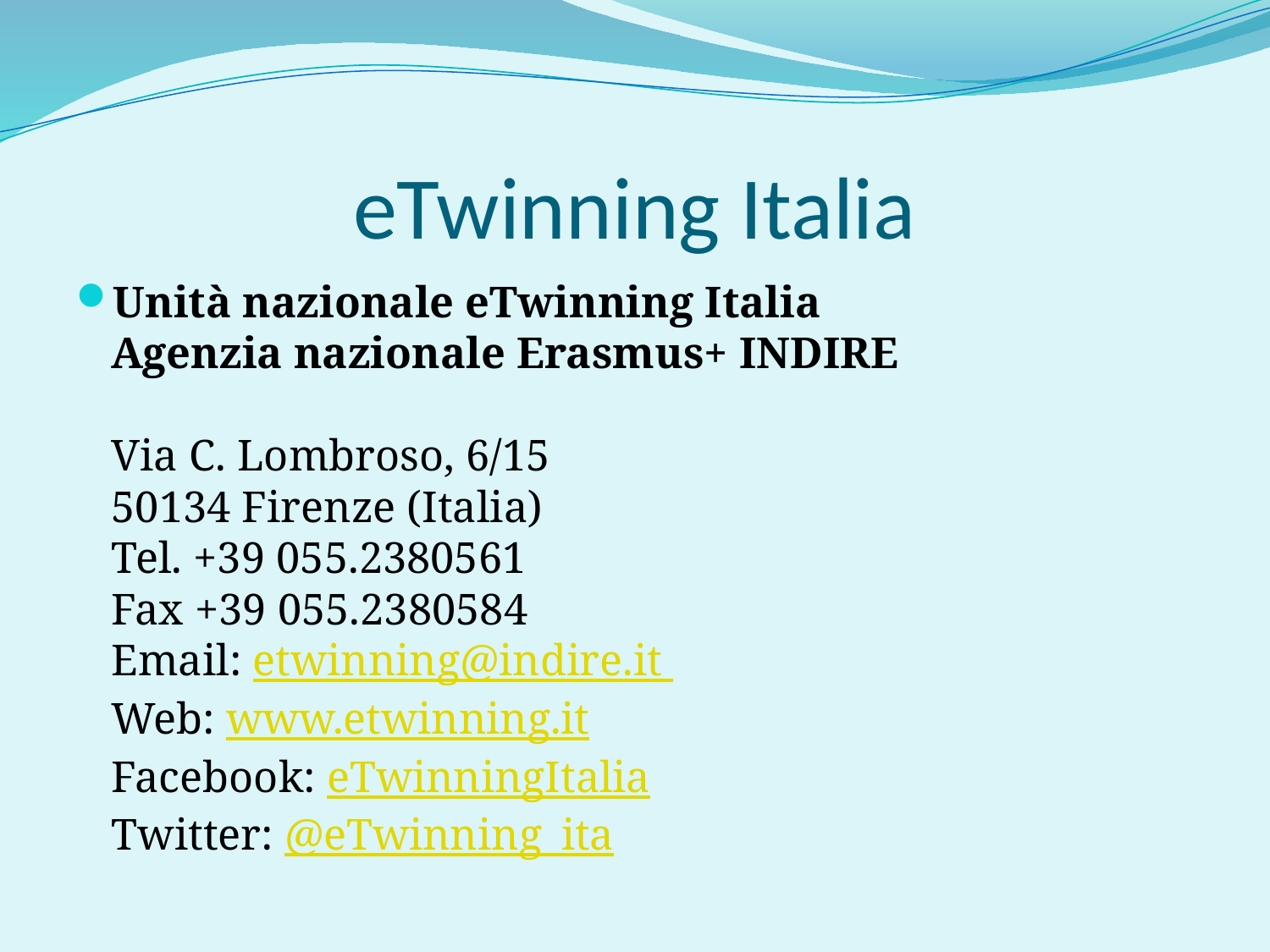

# eTwinning Italia
Unità nazionale eTwinning Italia
Agenzia nazionale Erasmus+ INDIRE
Via C. Lombroso, 6/15 
50134 Firenze (Italia)
Tel. +39 055.2380561 
Fax +39 055.2380584 
Email: etwinning@indire.it 
Web: www.etwinning.it 
Facebook: eTwinningItalia 
Twitter: @eTwinning_ita